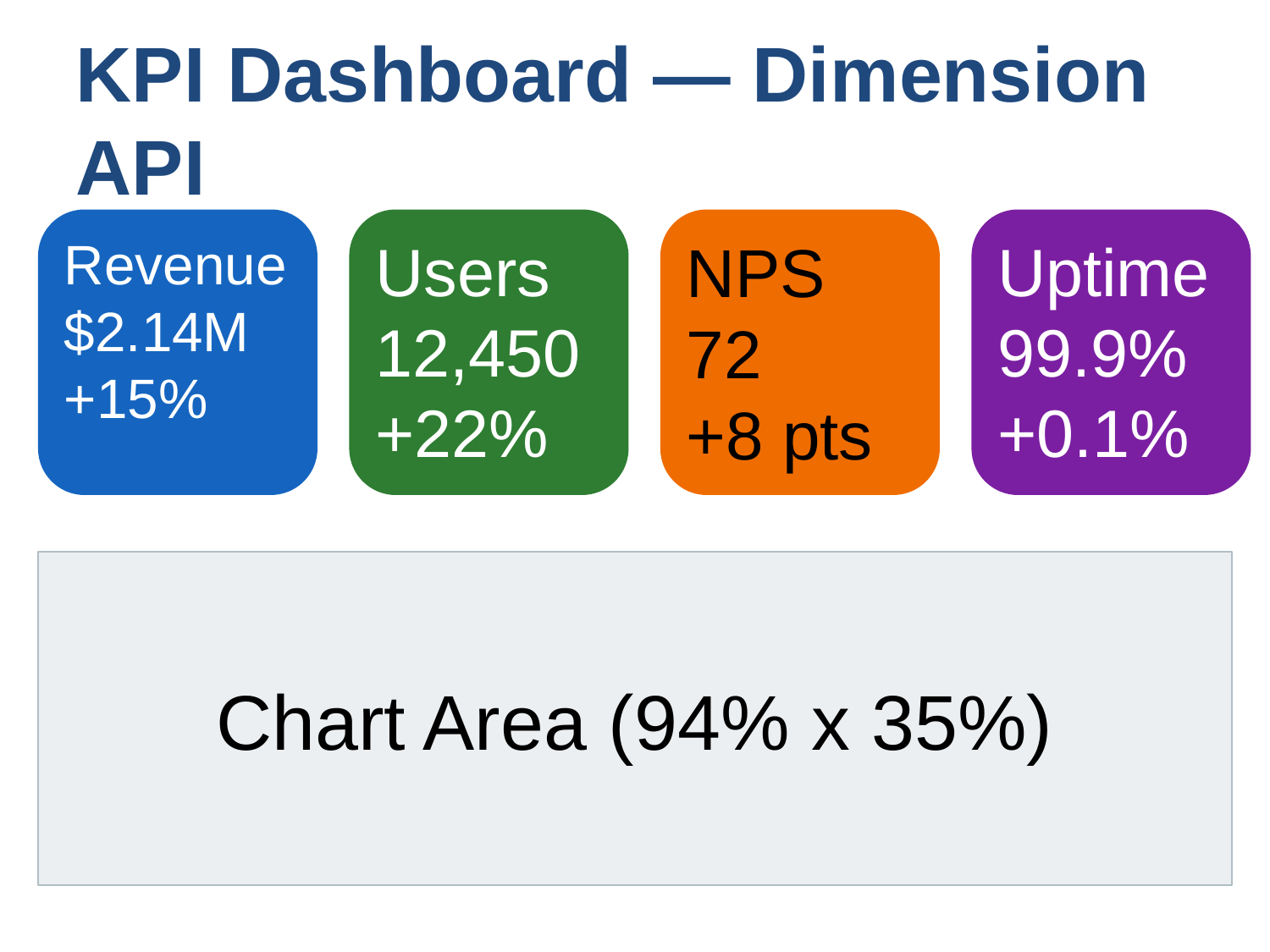

KPI Dashboard — Dimension API
Revenue
$2.14M
+15%
Users
12,450
+22%
NPS
72
+8 pts
Uptime
99.9%
+0.1%
Chart Area (94% x 35%)